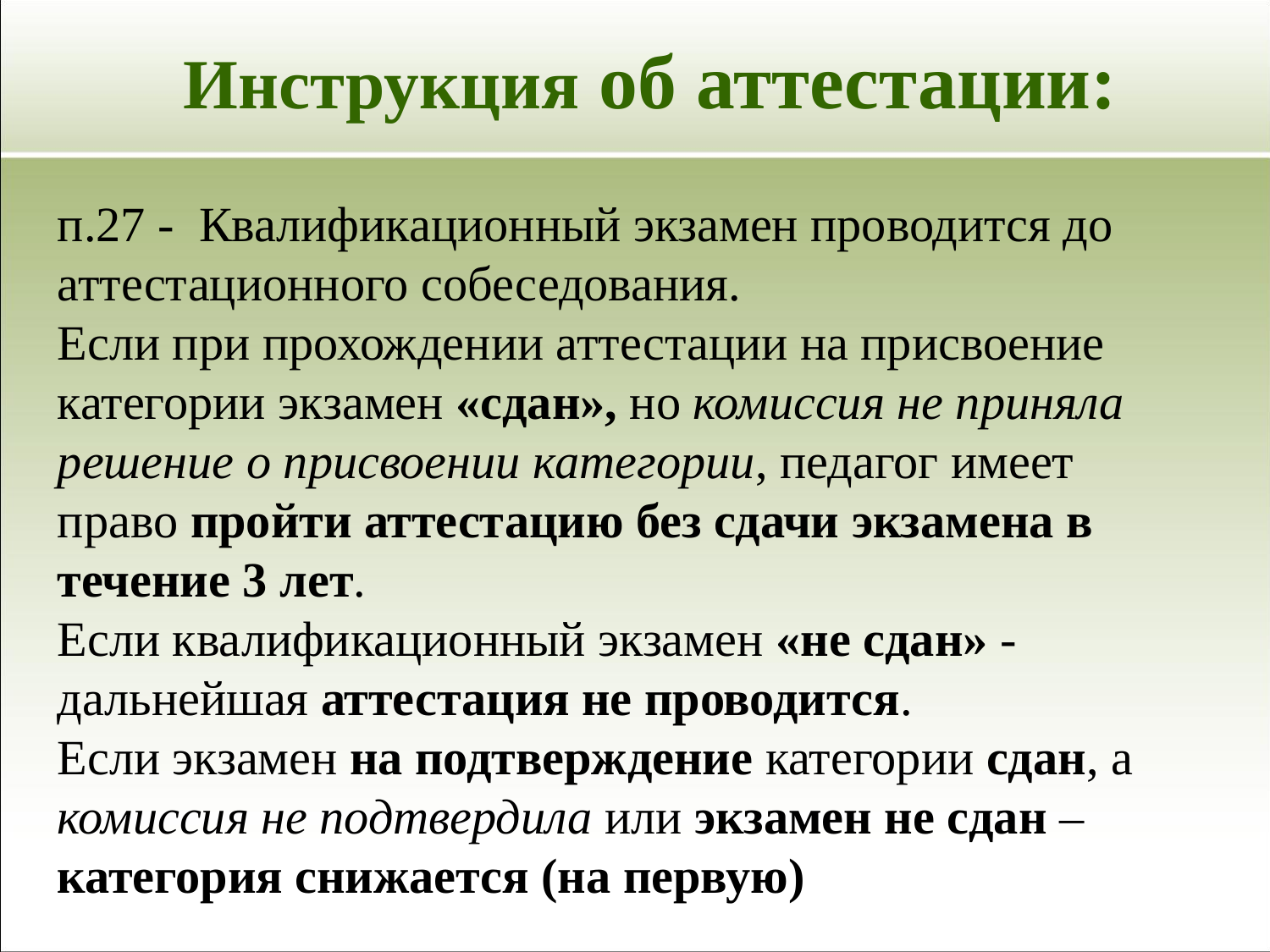

# Инструкция об аттестации:

п.27 -  Квалификационный экзамен проводится до аттестационного собеседования.
Если при прохождении аттестации на присвоение категории экзамен «сдан», но комиссия не приняла решение о присвоении категории, педагог имеет право пройти аттестацию без сдачи экзамена в течение 3 лет.
Если квалификационный экзамен «не сдан» - дальнейшая аттестация не проводится.
Если экзамен на подтверждение категории сдан, а комиссия не подтвердила или экзамен не сдан – категория снижается (на первую)